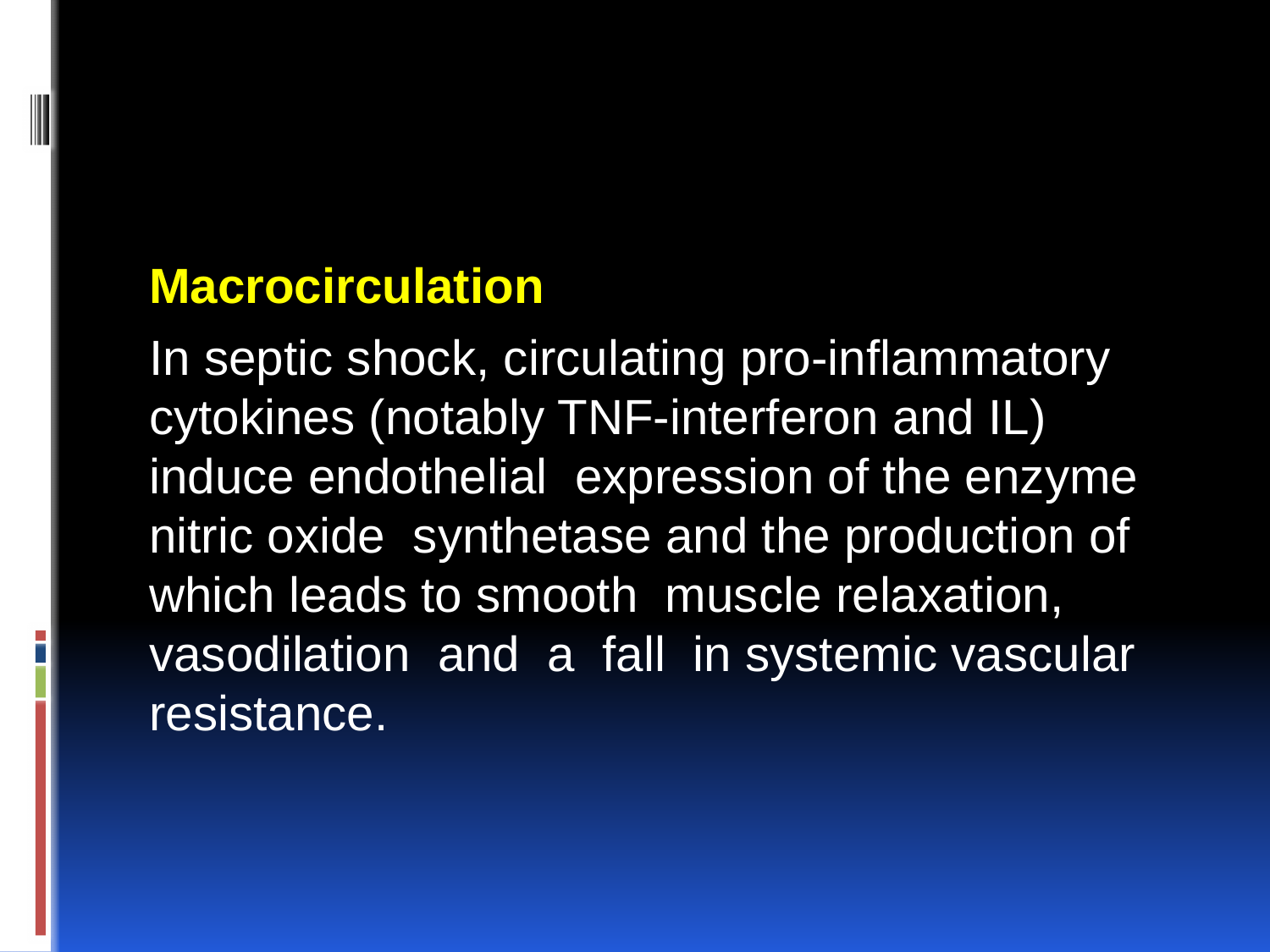

Macrocirculation
In septic shock, circulating pro-inflammatory cytokines (notably TNF-interferon and IL) induce endothelial  expression of the enzyme nitric oxide  synthetase and the production of  which leads to smooth  muscle relaxation, vasodilation  and  a  fall  in systemic vascular  resistance.